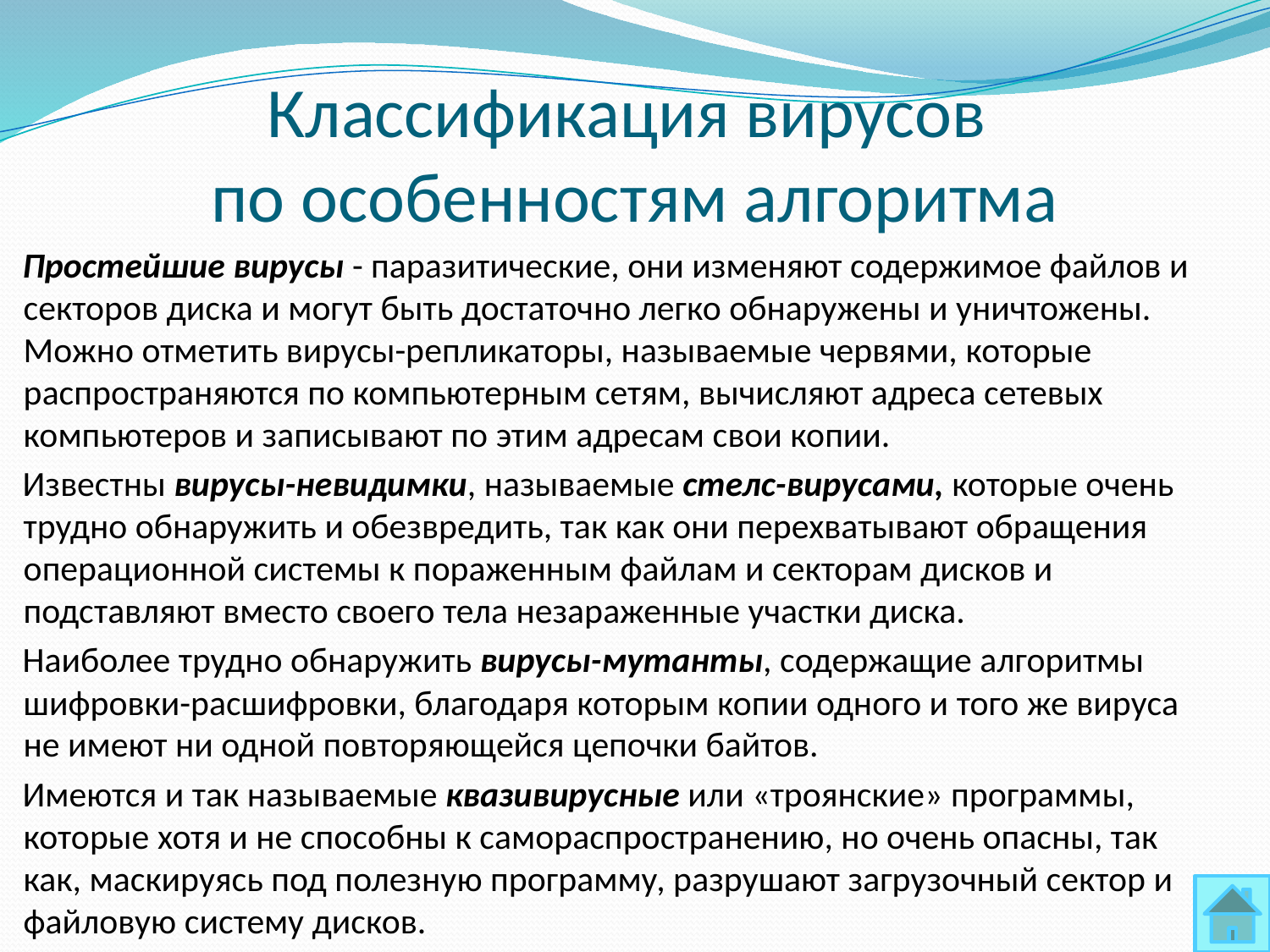

# Классификация вирусов по особенностям алгоритма
Простейшие вирусы - паразитические, они изменяют содержимое файлов и секторов диска и могут быть достаточно легко обнаружены и уничтожены. Можно отметить вирусы-репликаторы, называемые червями, которые распространяются по компьютерным сетям, вычисляют адреса сетевых компьютеров и записывают по этим адресам свои копии.
Известны вирусы-невидимки, называемые стелс-вирусами, которые очень трудно обнаружить и обезвредить, так как они перехватывают обращения операционной системы к пораженным файлам и секторам дисков и подставляют вместо своего тела незараженные участки диска.
Наиболее трудно обнаружить вирусы-мутанты, содержащие алгоритмы шифровки-расшифровки, благодаря которым копии одного и того же вируса не имеют ни одной повторяющейся цепочки байтов.
Имеются и так называемые квазивирусные или «троянские» программы, которые хотя и не способны к самораспространению, но очень опасны, так как, маскируясь под полезную программу, разрушают загрузочный сектор и файловую систему дисков.